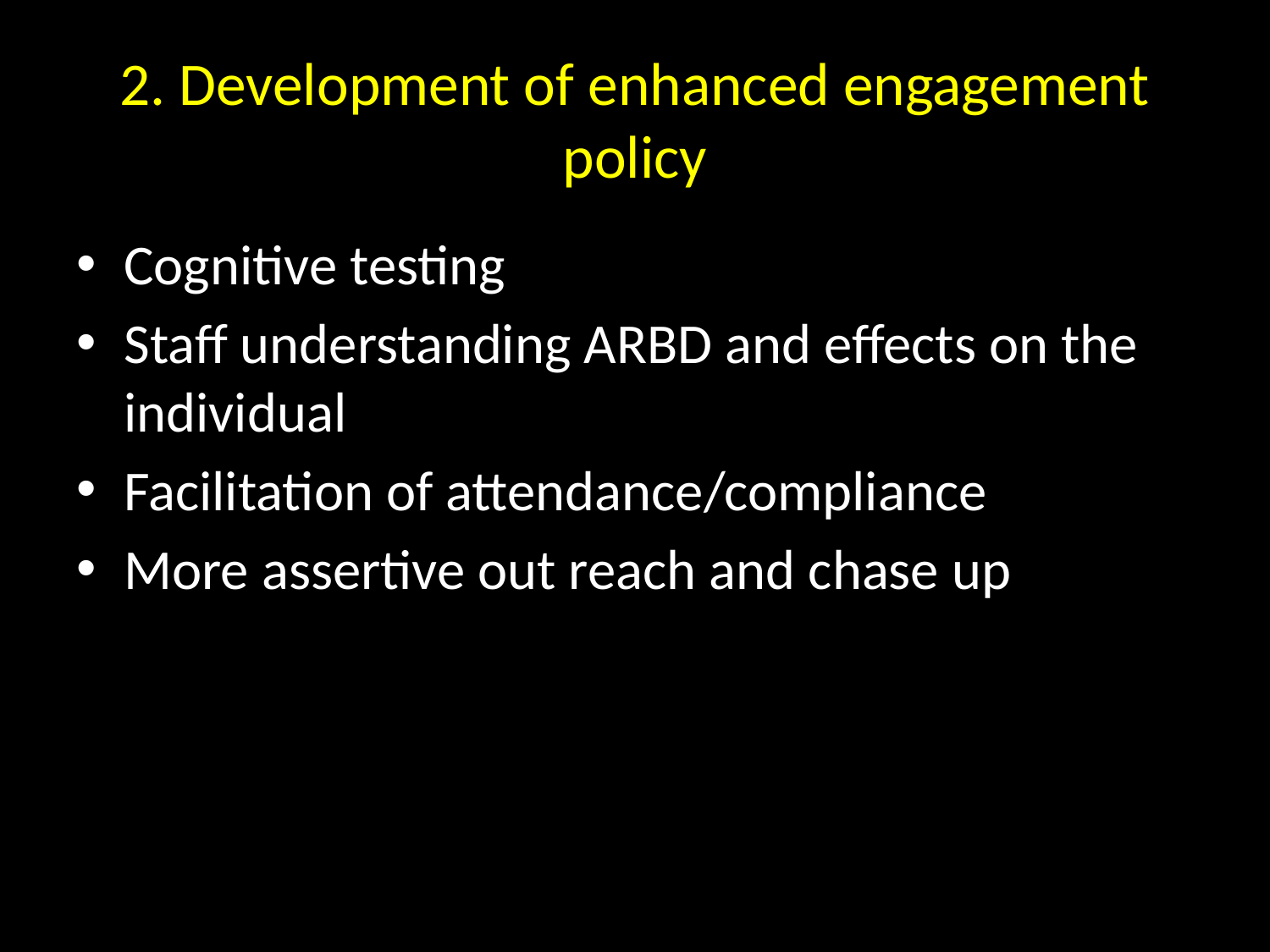

# 2. Development of enhanced engagement policy
Cognitive testing
Staff understanding ARBD and effects on the individual
Facilitation of attendance/compliance
More assertive out reach and chase up